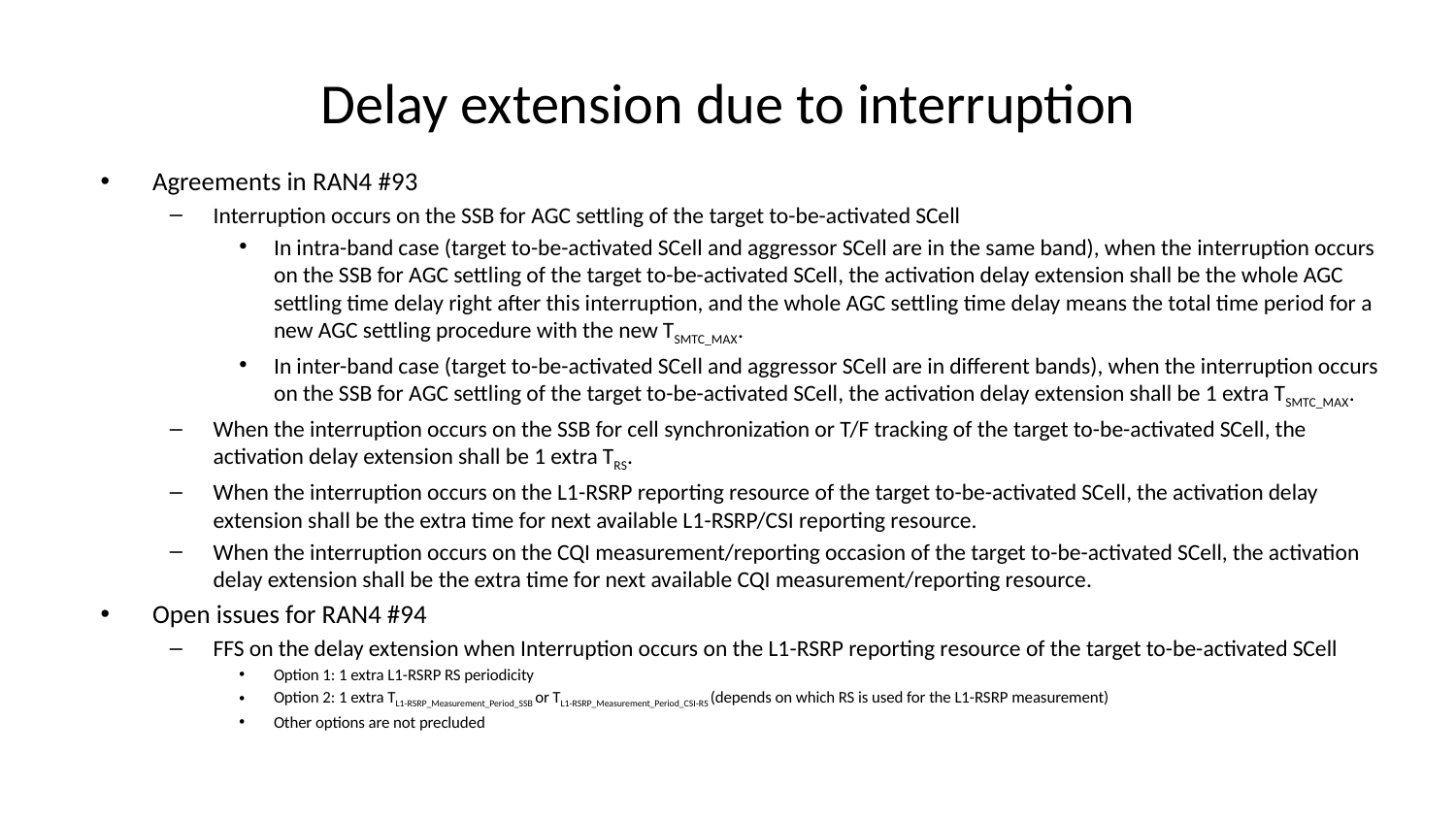

# Delay extension due to interruption
Agreements in RAN4 #93
Interruption occurs on the SSB for AGC settling of the target to-be-activated SCell
In intra-band case (target to-be-activated SCell and aggressor SCell are in the same band), when the interruption occurs on the SSB for AGC settling of the target to-be-activated SCell, the activation delay extension shall be the whole AGC settling time delay right after this interruption, and the whole AGC settling time delay means the total time period for a new AGC settling procedure with the new TSMTC_MAX.
In inter-band case (target to-be-activated SCell and aggressor SCell are in different bands), when the interruption occurs on the SSB for AGC settling of the target to-be-activated SCell, the activation delay extension shall be 1 extra TSMTC_MAX.
When the interruption occurs on the SSB for cell synchronization or T/F tracking of the target to-be-activated SCell, the activation delay extension shall be 1 extra TRS.
When the interruption occurs on the L1-RSRP reporting resource of the target to-be-activated SCell, the activation delay extension shall be the extra time for next available L1-RSRP/CSI reporting resource.
When the interruption occurs on the CQI measurement/reporting occasion of the target to-be-activated SCell, the activation delay extension shall be the extra time for next available CQI measurement/reporting resource.
Open issues for RAN4 #94
FFS on the delay extension when Interruption occurs on the L1-RSRP reporting resource of the target to-be-activated SCell
Option 1: 1 extra L1-RSRP RS periodicity
Option 2: 1 extra TL1-RSRP_Measurement_Period_SSB or TL1-RSRP_Measurement_Period_CSI-RS (depends on which RS is used for the L1-RSRP measurement)
Other options are not precluded